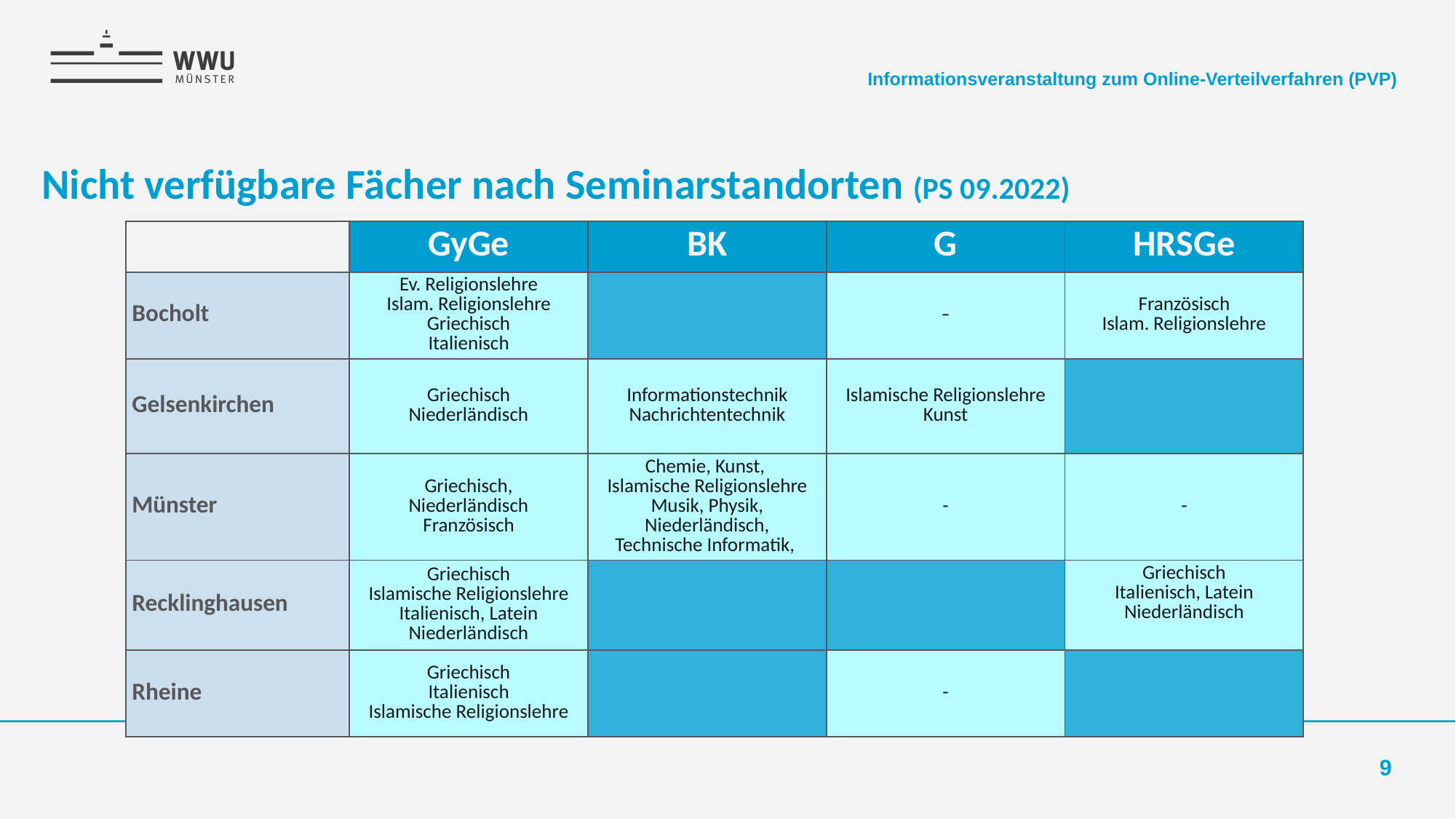

Informationsveranstaltung zum Online-Verteilverfahren (PVP)
# Nicht verfügbare Fächer nach Seminarstandorten (PS 09.2022)
|  | GyGe | BK | G | HRSGe |
| --- | --- | --- | --- | --- |
| Bocholt | Ev. Religionslehre Islam. Religionslehre Griechisch Italienisch |  | - | Französisch Islam. Religionslehre |
| Gelsenkirchen | Griechisch Niederländisch | Informationstechnik Nachrichtentechnik | Islamische Religionslehre Kunst |  |
| Münster | Griechisch, Niederländisch Französisch | Chemie, Kunst, Islamische Religionslehre Musik, Physik, Niederländisch, Technische Informatik, | - | - |
| Recklinghausen | Griechisch Islamische Religionslehre Italienisch, Latein Niederländisch |  |  | Griechisch Italienisch, Latein Niederländisch |
| Rheine | Griechisch Italienisch Islamische Religionslehre |  | - |  |
9